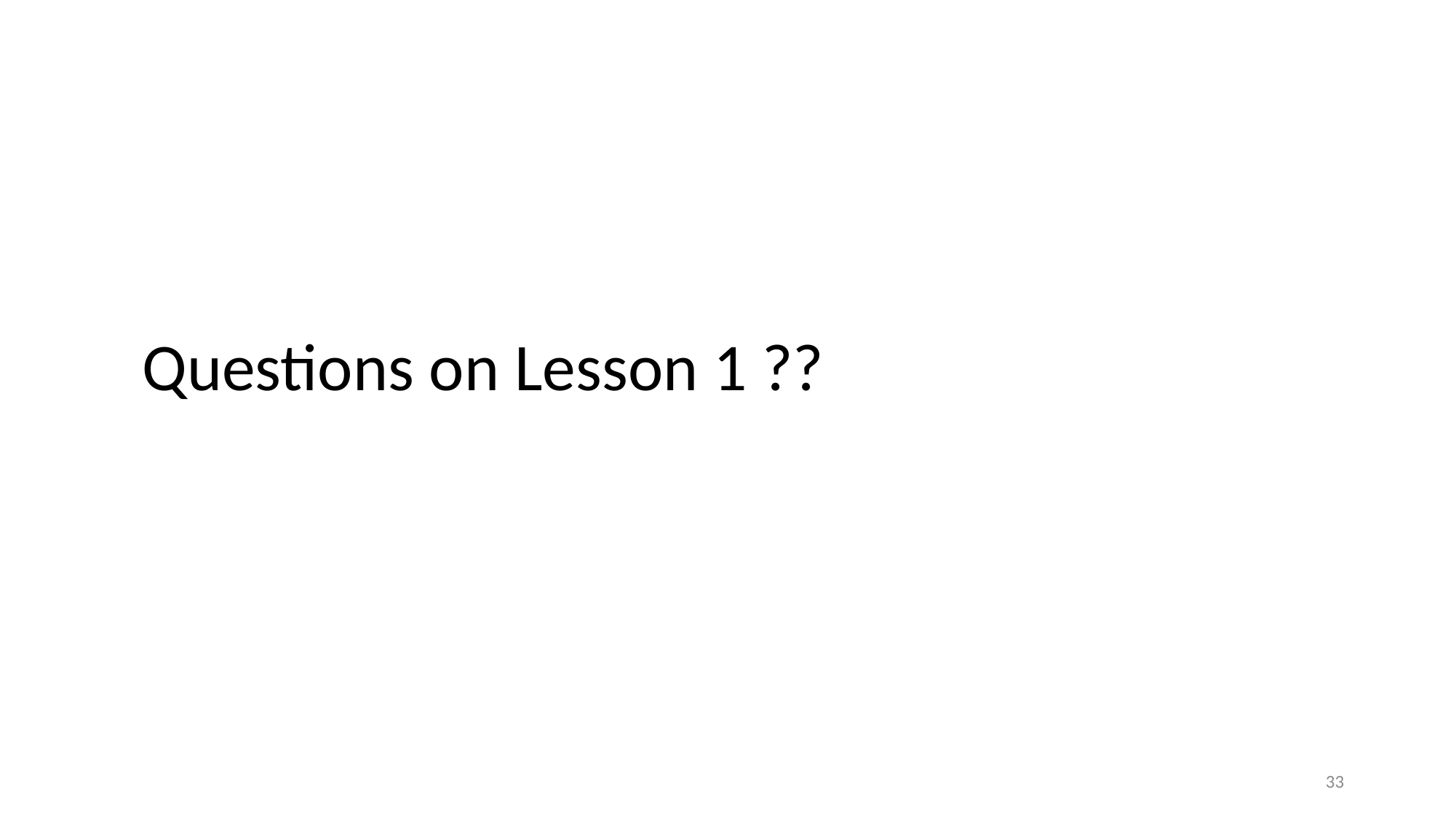

# Questions on Lesson 1 ??
33